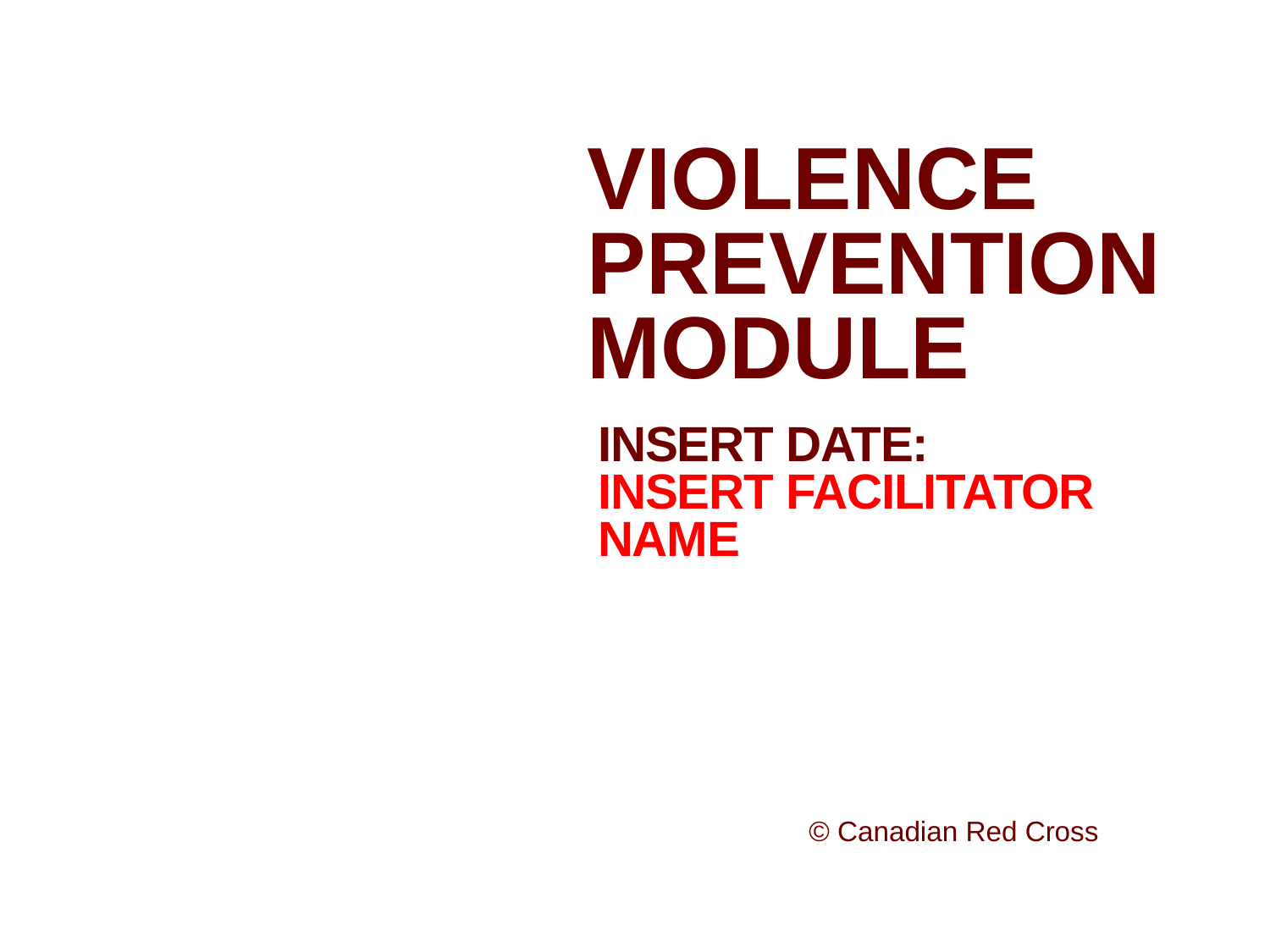

VIOLENCE PREVENTION MODULE
# INSERT DATE: INSERT FACILITATOR NAME
© Canadian Red Cross